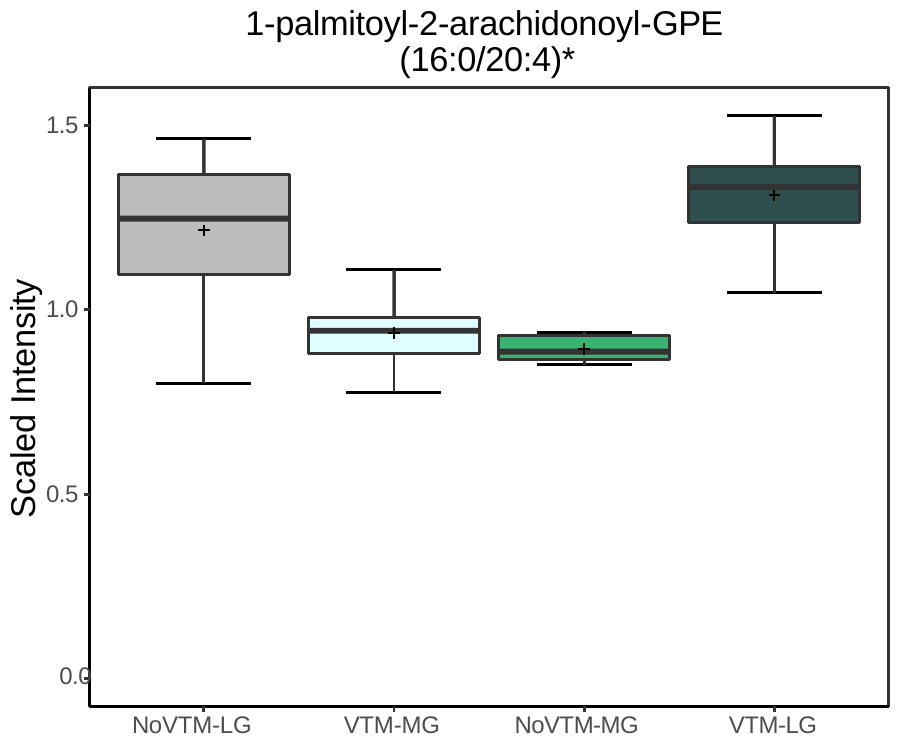

# 1-palmitoyl-2-arachidonoyl-GPE (16:0/20:4)*

1.5

Scaled Intensity
1.0

0.5
0.0
NoVTM-LG
VTM-MG
NoVTM-MG
VTM-LG